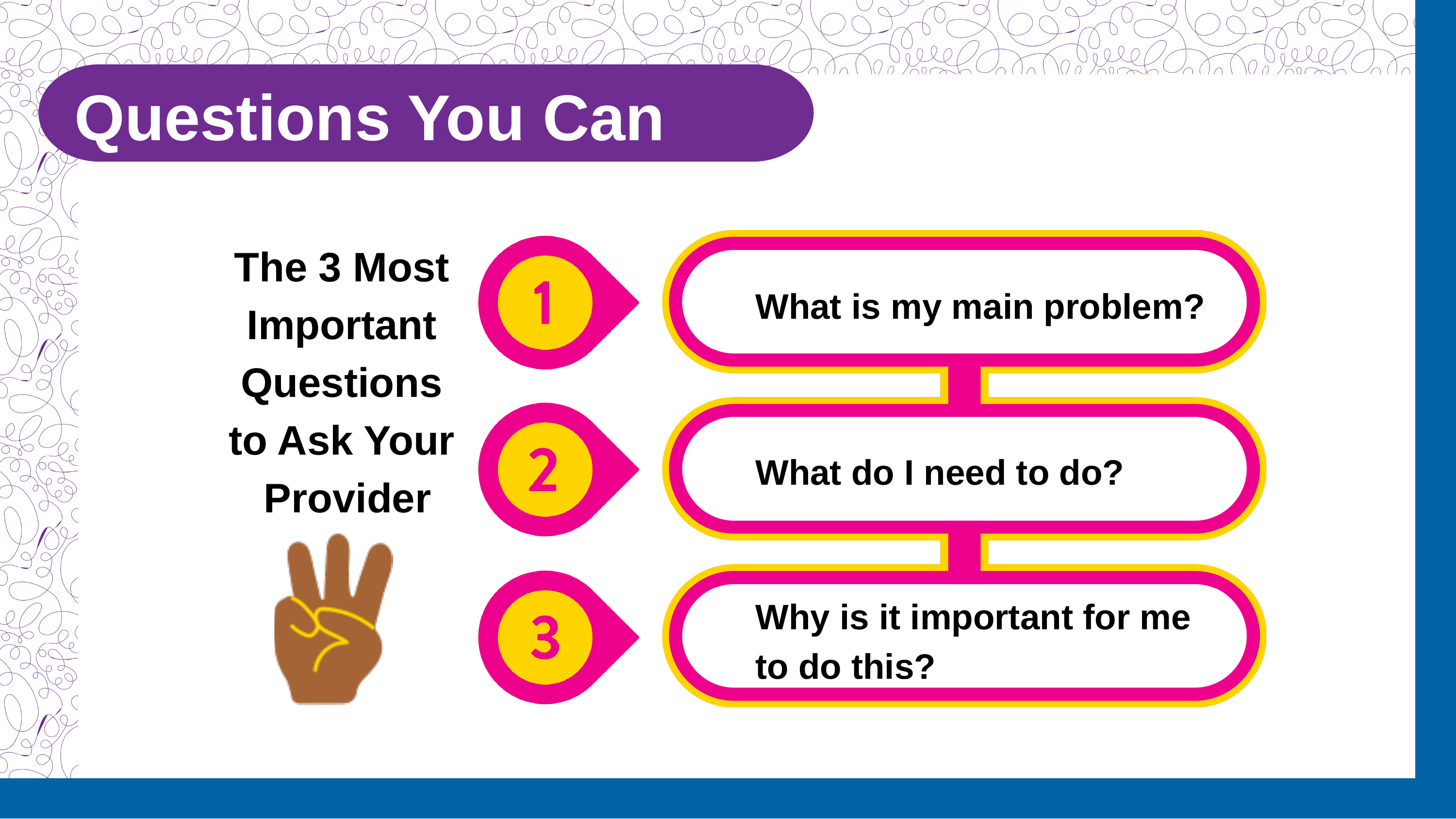

Questions You Can Ask

The 3 Most
Important
Questions
to Ask Your
Provider
What is my main problem?

What do I need to do?

Why is it important for me
to do this?